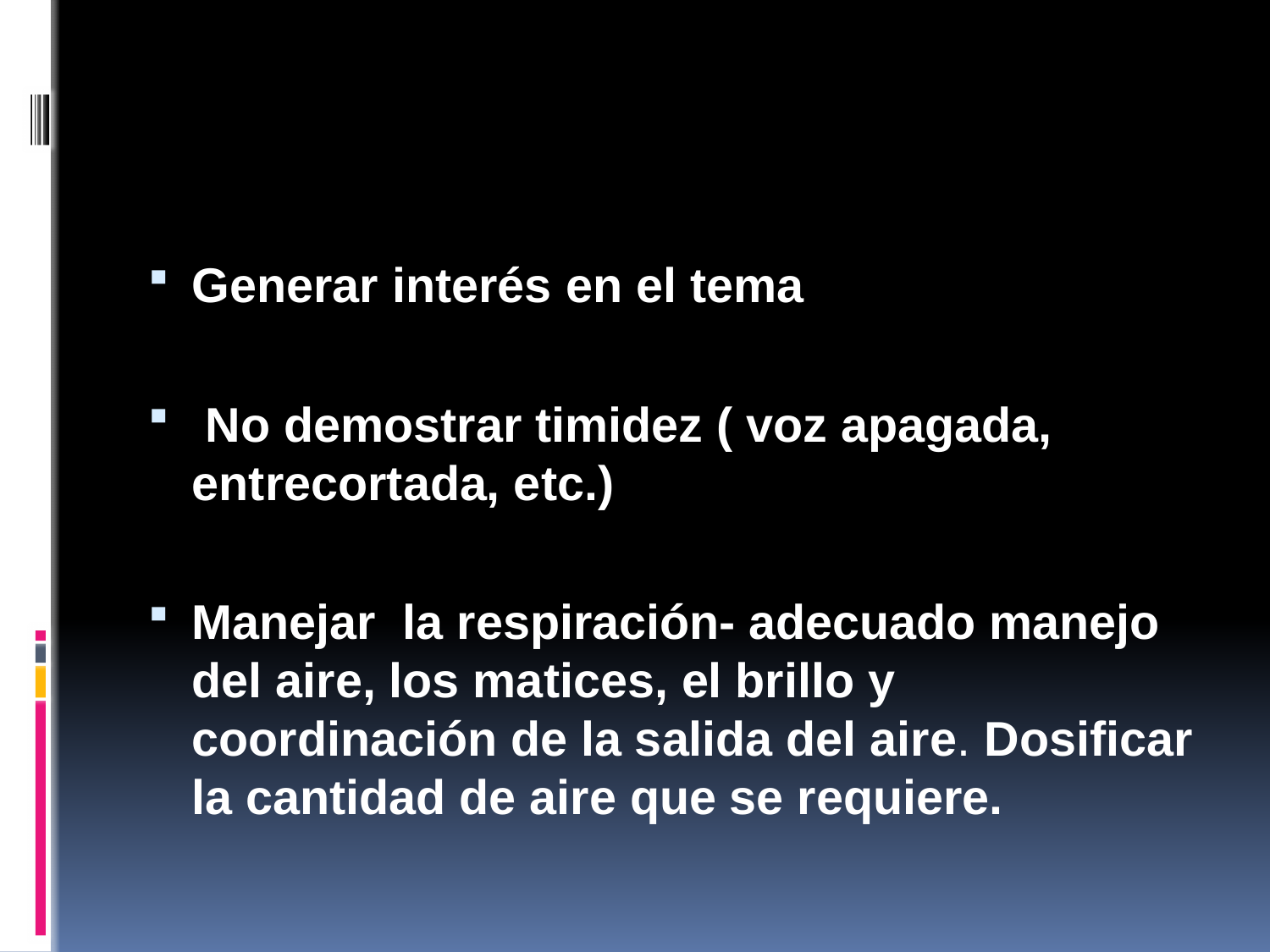

#
Generar interés en el tema

 No demostrar timidez ( voz apagada, entrecortada, etc.)

Manejar  la respiración- adecuado manejo del aire, los matices, el brillo y coordinación de la salida del aire. Dosificar la cantidad de aire que se requiere.